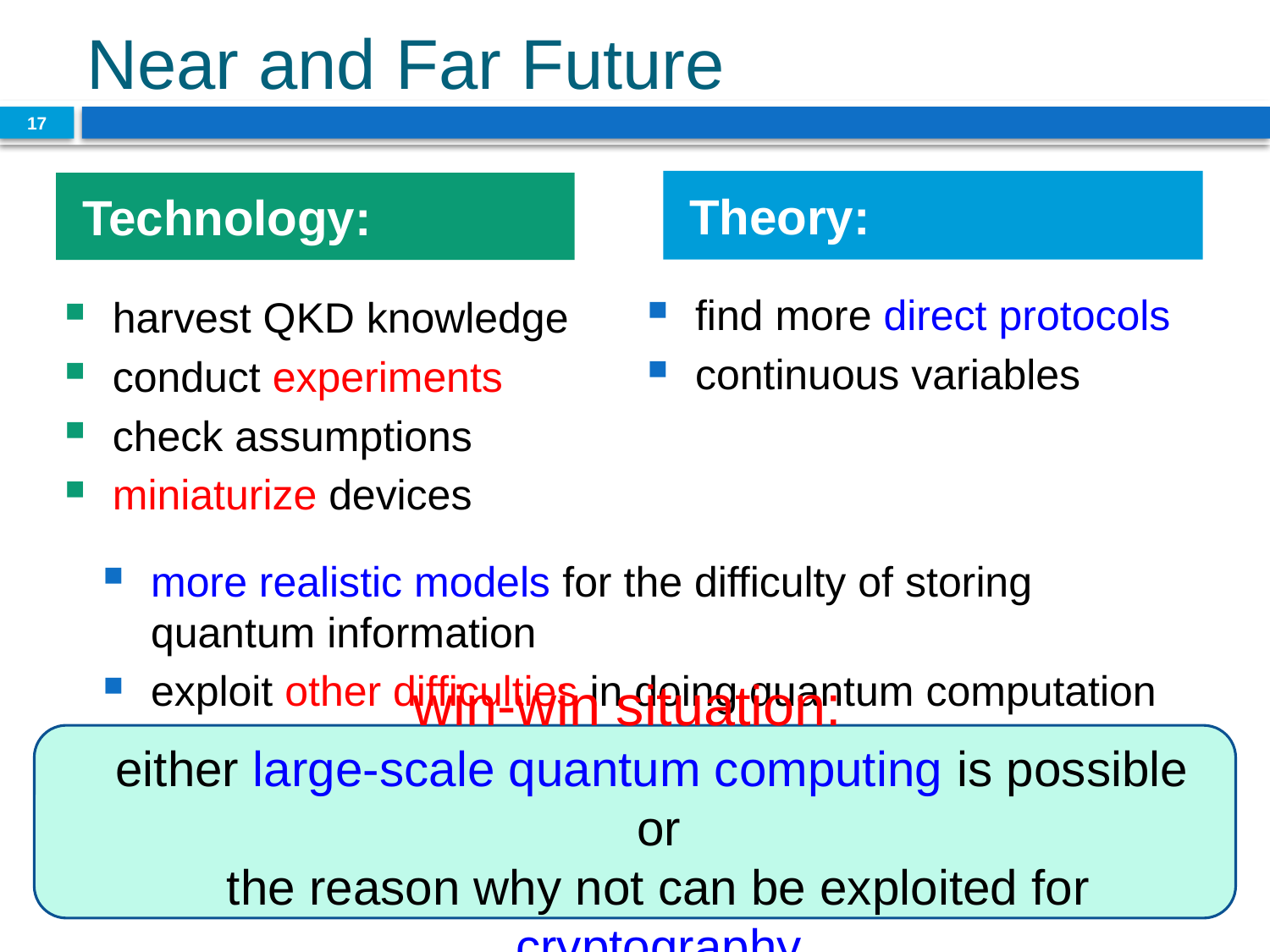

# Near and Far Future
17
 Theory:
 Technology:
find more direct protocols
continuous variables

harvest QKD knowledge
conduct experiments
check assumptions
miniaturize devices

more realistic models for the difficulty of storing quantum information
exploit other difficulties in doing quantum computation

win-win situation:
either large-scale quantum computing is possible  or
the reason why not can be exploited for cryptography